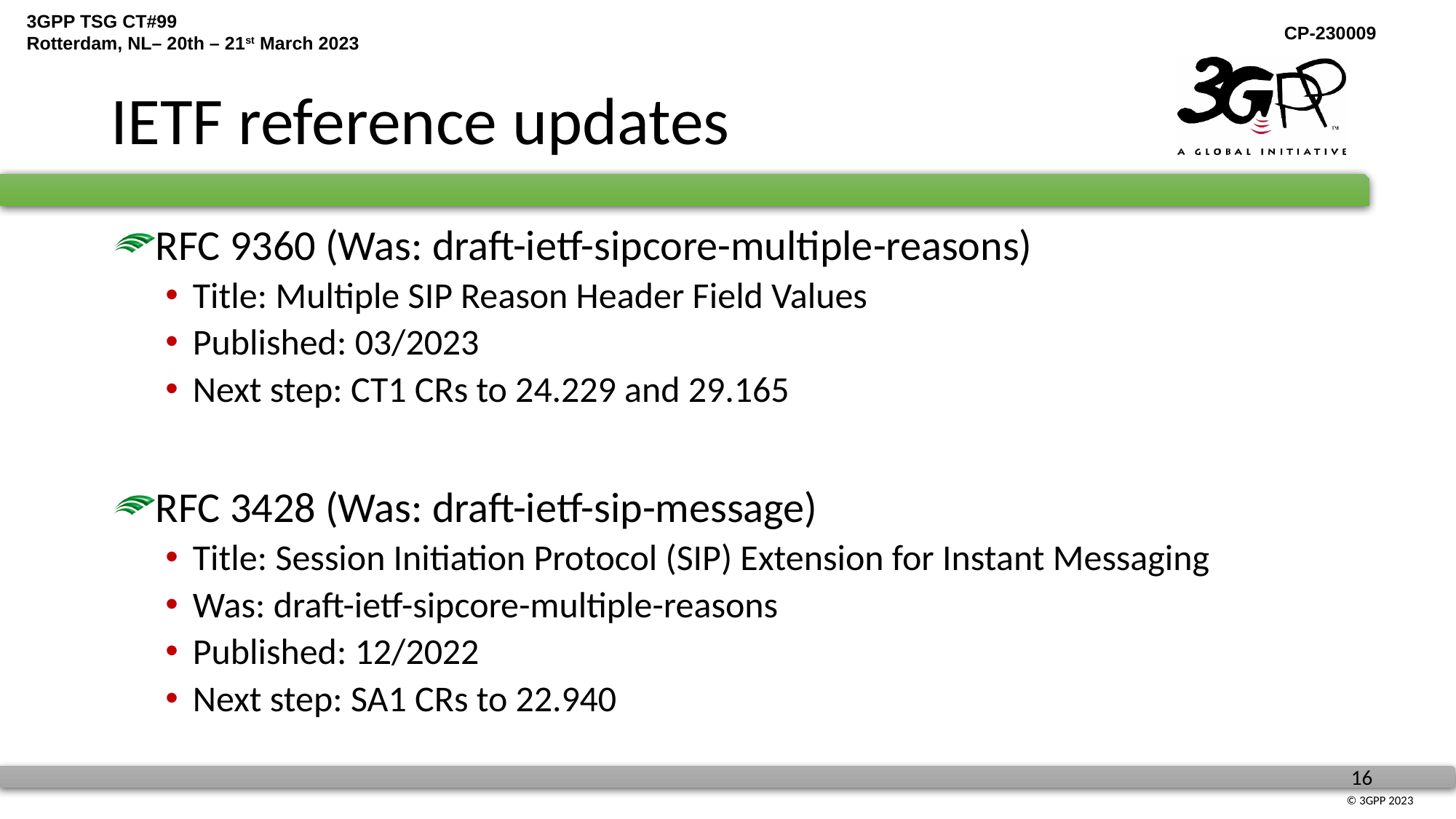

# IETF reference updates
RFC 9360 (Was: draft-ietf-sipcore-multiple-reasons)
Title: Multiple SIP Reason Header Field Values
Published: 03/2023
Next step: CT1 CRs to 24.229 and 29.165

RFC 3428 (Was: draft-ietf-sip-message)
Title: Session Initiation Protocol (SIP) Extension for Instant Messaging
Was: draft-ietf-sipcore-multiple-reasons
Published: 12/2022
Next step: SA1 CRs to 22.940